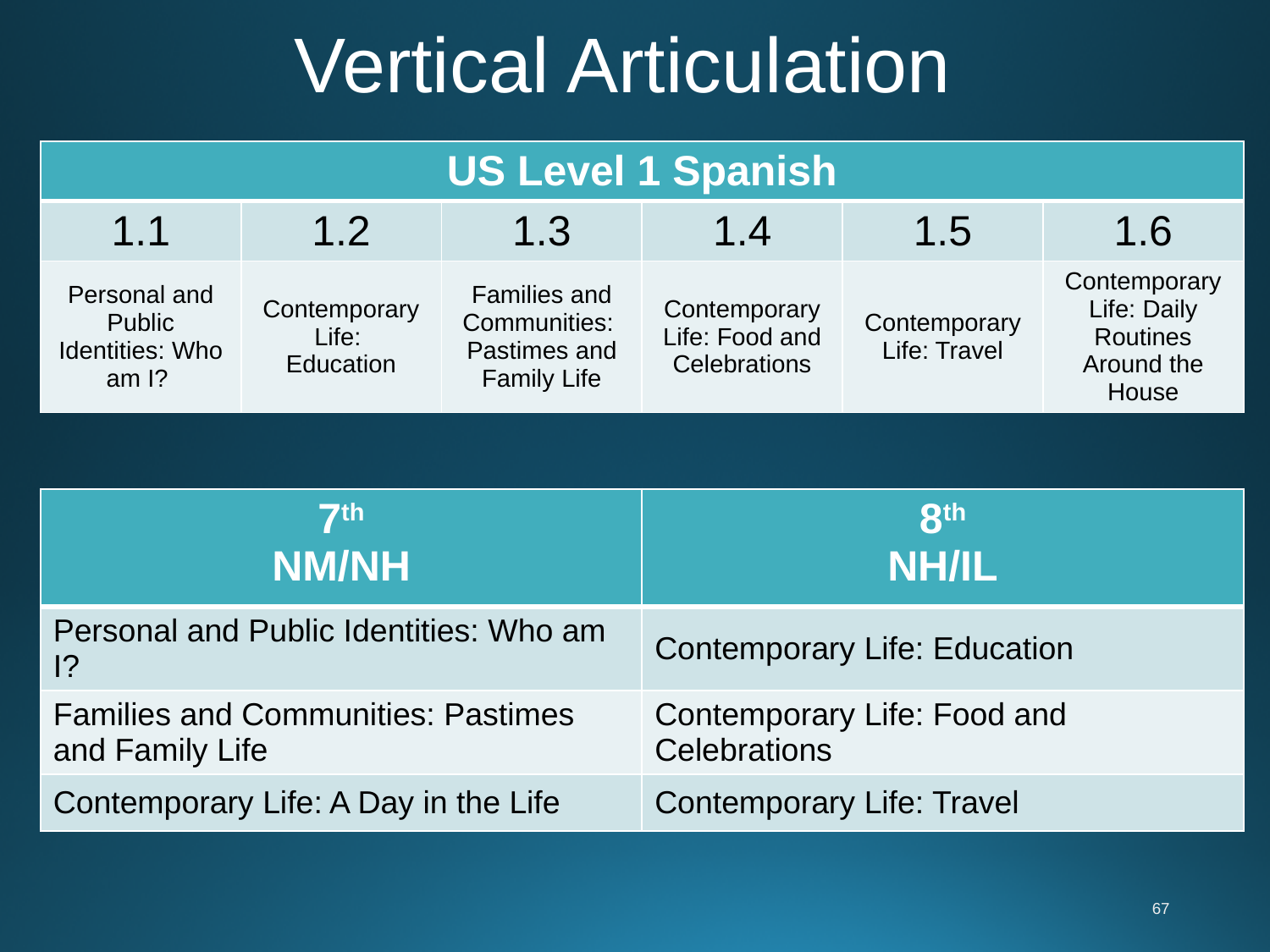

# Vertical Articulation
| US Level 1 Spanish |  |  |  |  |  |
| --- | --- | --- | --- | --- | --- |
| 1.1 | 1.2 | 1.3 | 1.4 | 1.5 | 1.6 |
| Personal and Public Identities: Who am I? | Contemporary Life: Education | Families and Communities: Pastimes and Family Life | Contemporary Life: Food and Celebrations | Contemporary Life: Travel | Contemporary Life: Daily Routines Around the House |
| 7th NM/NH | 8th NH/IL |
| --- | --- |
| Personal and Public Identities: Who am I? | Contemporary Life: Education |
| Families and Communities: Pastimes and Family Life | Contemporary Life: Food and Celebrations |
| Contemporary Life: A Day in the Life | Contemporary Life: Travel |
67